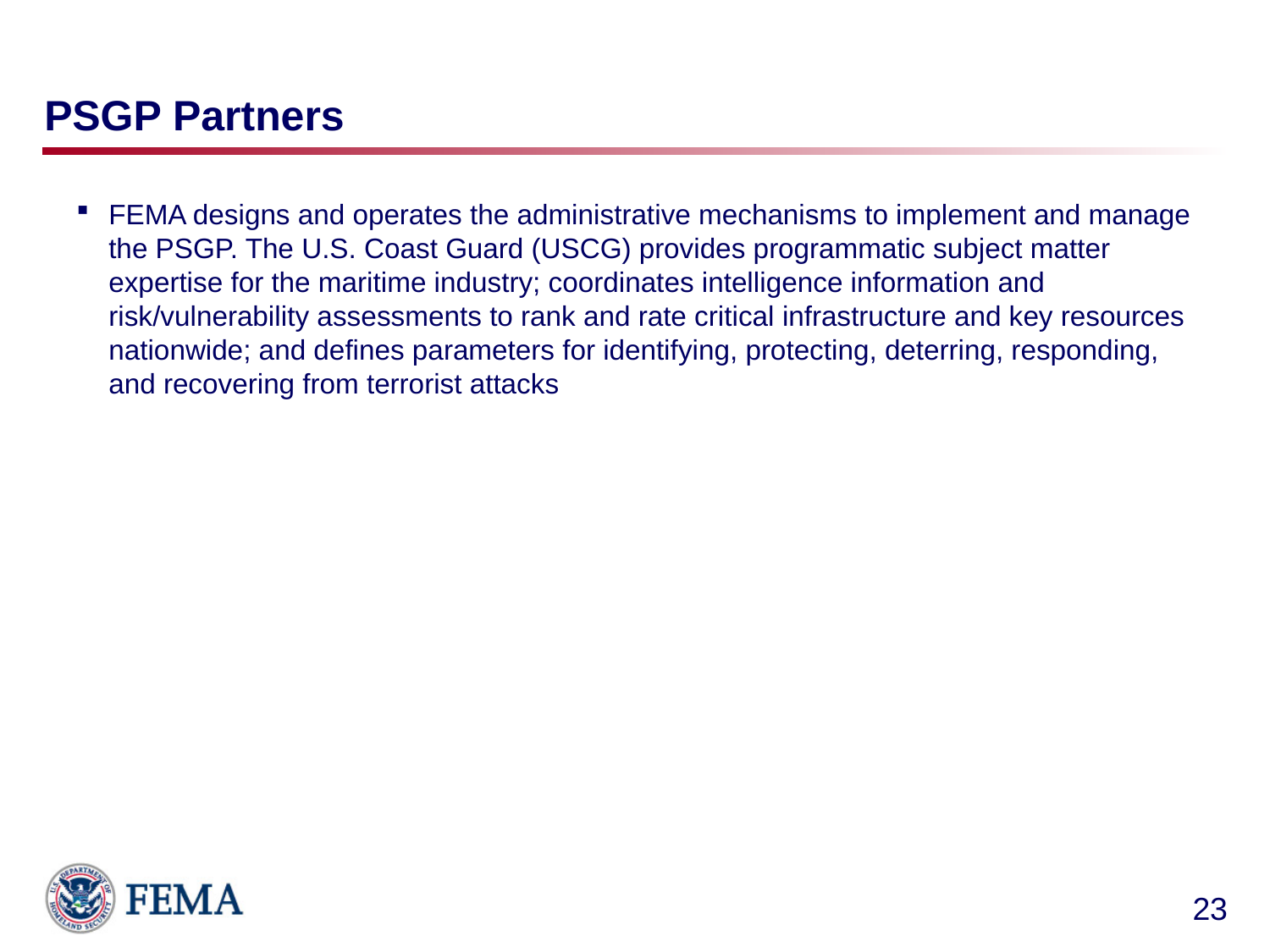

# PSGP Partners
FEMA designs and operates the administrative mechanisms to implement and manage the PSGP. The U.S. Coast Guard (USCG) provides programmatic subject matter expertise for the maritime industry; coordinates intelligence information and risk/vulnerability assessments to rank and rate critical infrastructure and key resources nationwide; and defines parameters for identifying, protecting, deterring, responding, and recovering from terrorist attacks
23